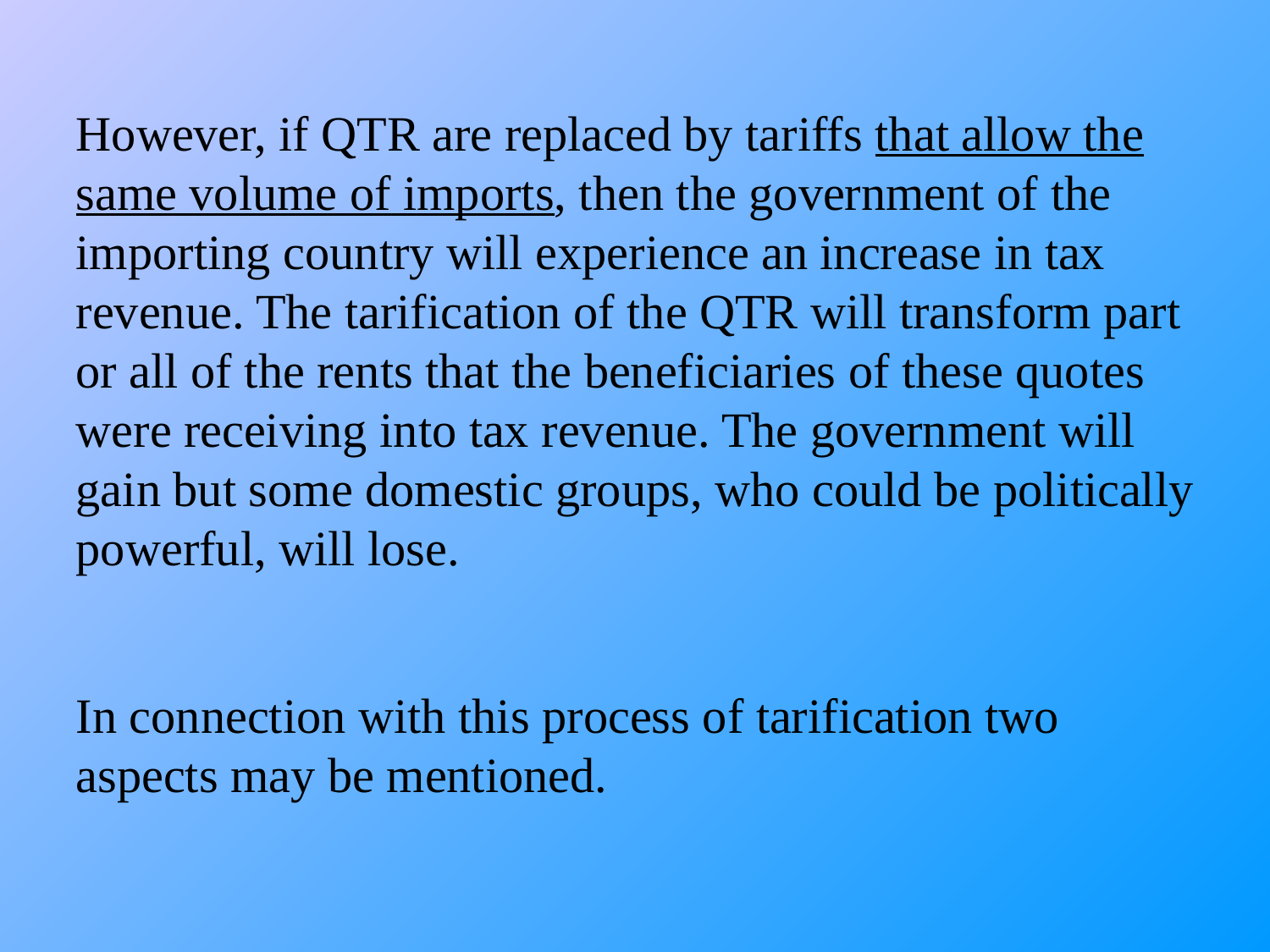

However, if QTR are replaced by tariffs that allow the same volume of imports, then the government of the importing country will experience an increase in tax revenue. The tarification of the QTR will transform part or all of the rents that the beneficiaries of these quotes were receiving into tax revenue. The government will gain but some domestic groups, who could be politically powerful, will lose.

In connection with this process of tarification two aspects may be mentioned.